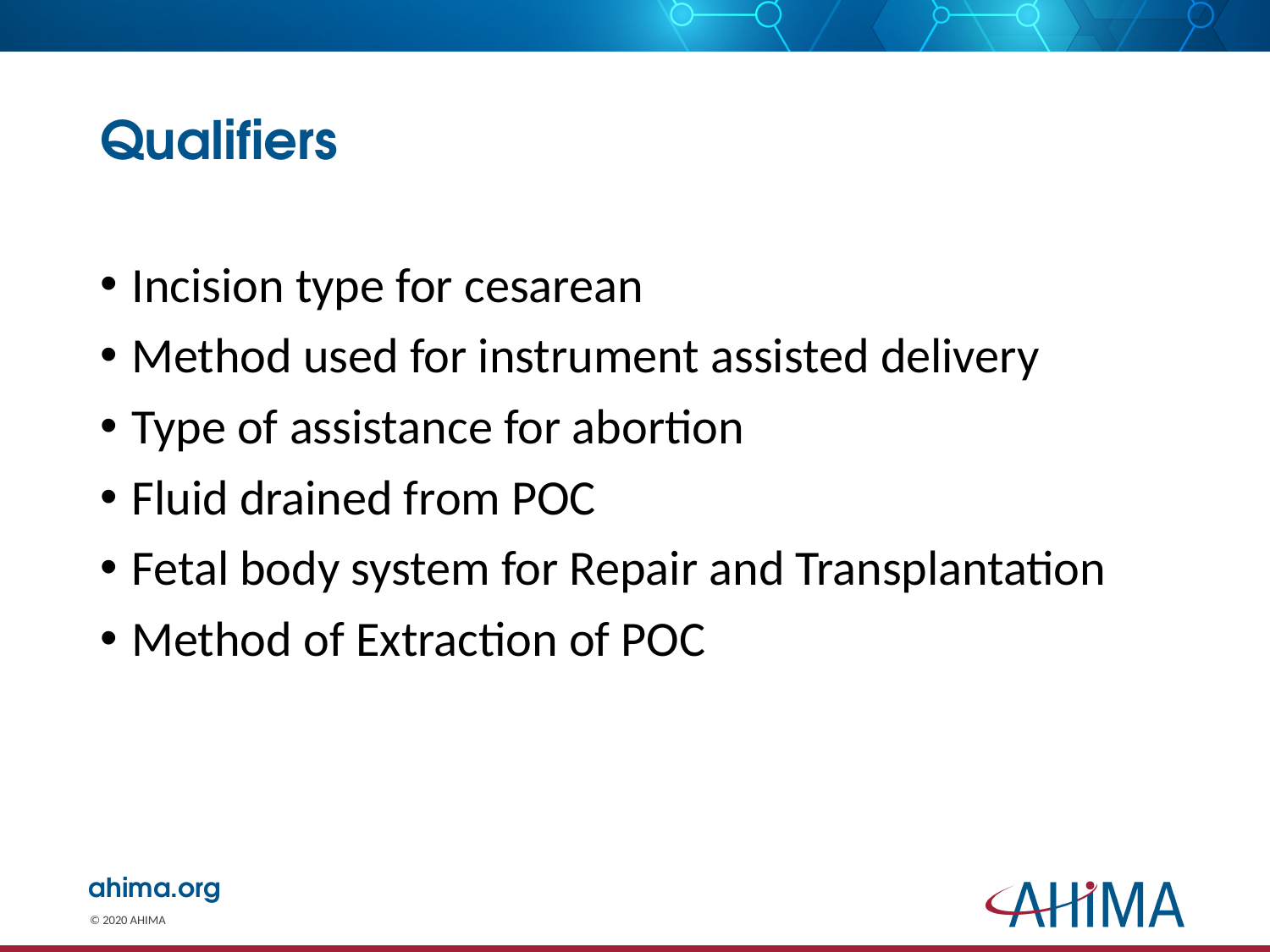

# Qualifiers
Incision type for cesarean
Method used for instrument assisted delivery
Type of assistance for abortion
Fluid drained from POC
Fetal body system for Repair and Transplantation
Method of Extraction of POC